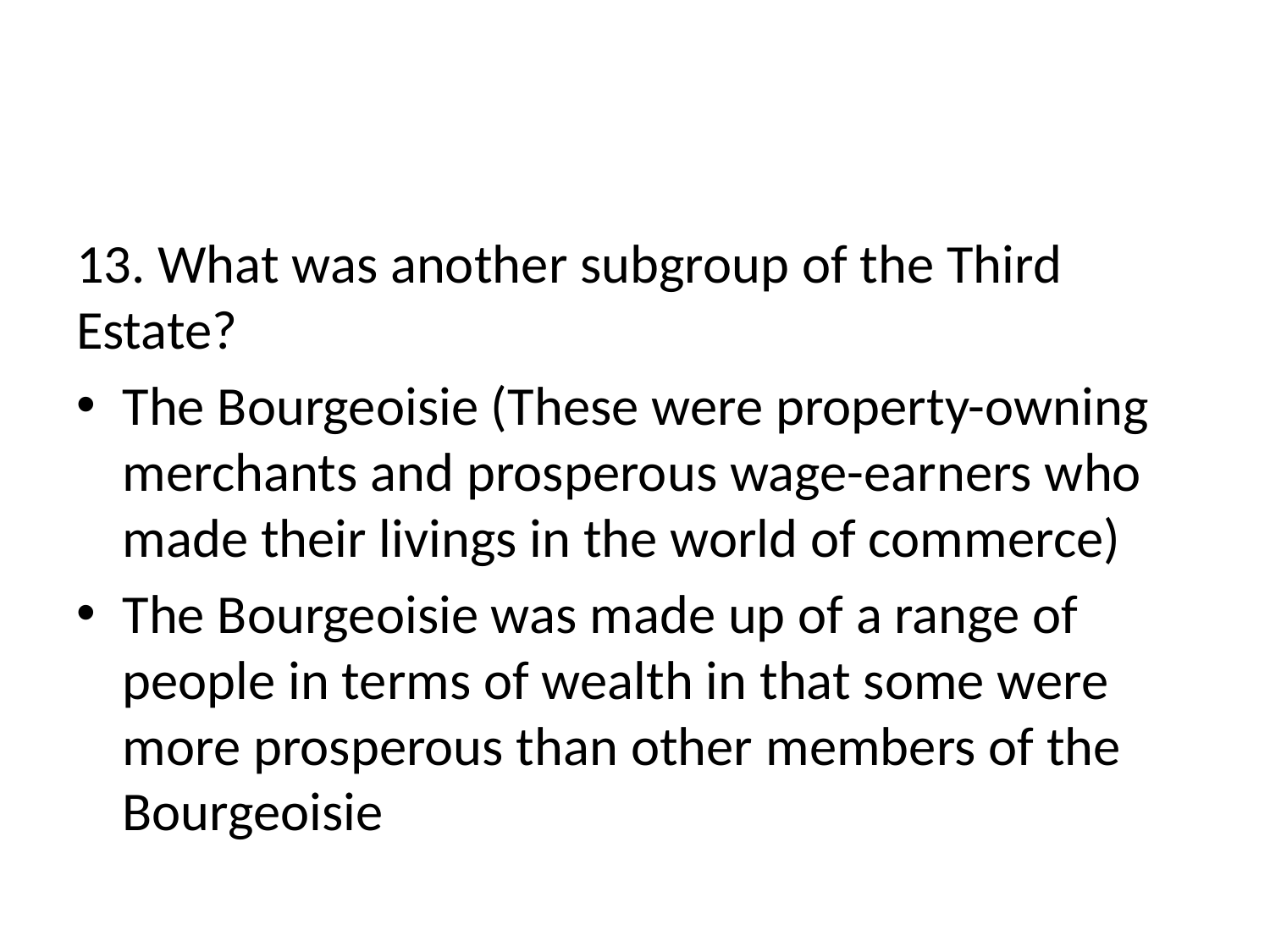

#
13. What was another subgroup of the Third Estate?
The Bourgeoisie (These were property-owning merchants and prosperous wage-earners who made their livings in the world of commerce)
The Bourgeoisie was made up of a range of people in terms of wealth in that some were more prosperous than other members of the Bourgeoisie